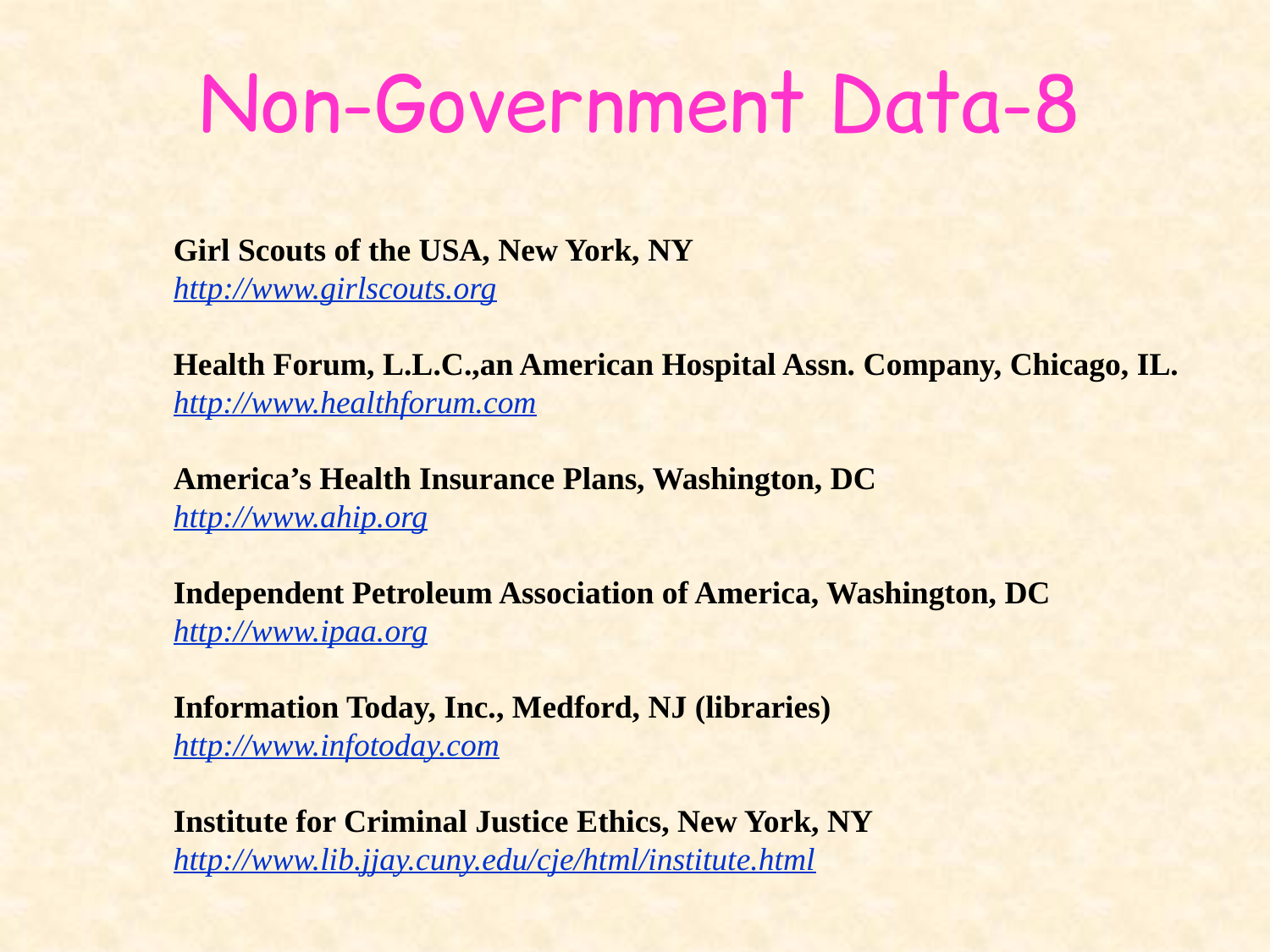

# Non-Government Data-8
Girl Scouts of the USA, New York, NY
http://www.girlscouts.org

Health Forum, L.L.C.,an American Hospital Assn. Company, Chicago, IL.
http://www.healthforum.com

America’s Health Insurance Plans, Washington, DC
http://www.ahip.org

Independent Petroleum Association of America, Washington, DC
http://www.ipaa.org

Information Today, Inc., Medford, NJ (libraries)
http://www.infotoday.com

Institute for Criminal Justice Ethics, New York, NY
http://www.lib.jjay.cuny.edu/cje/html/institute.html